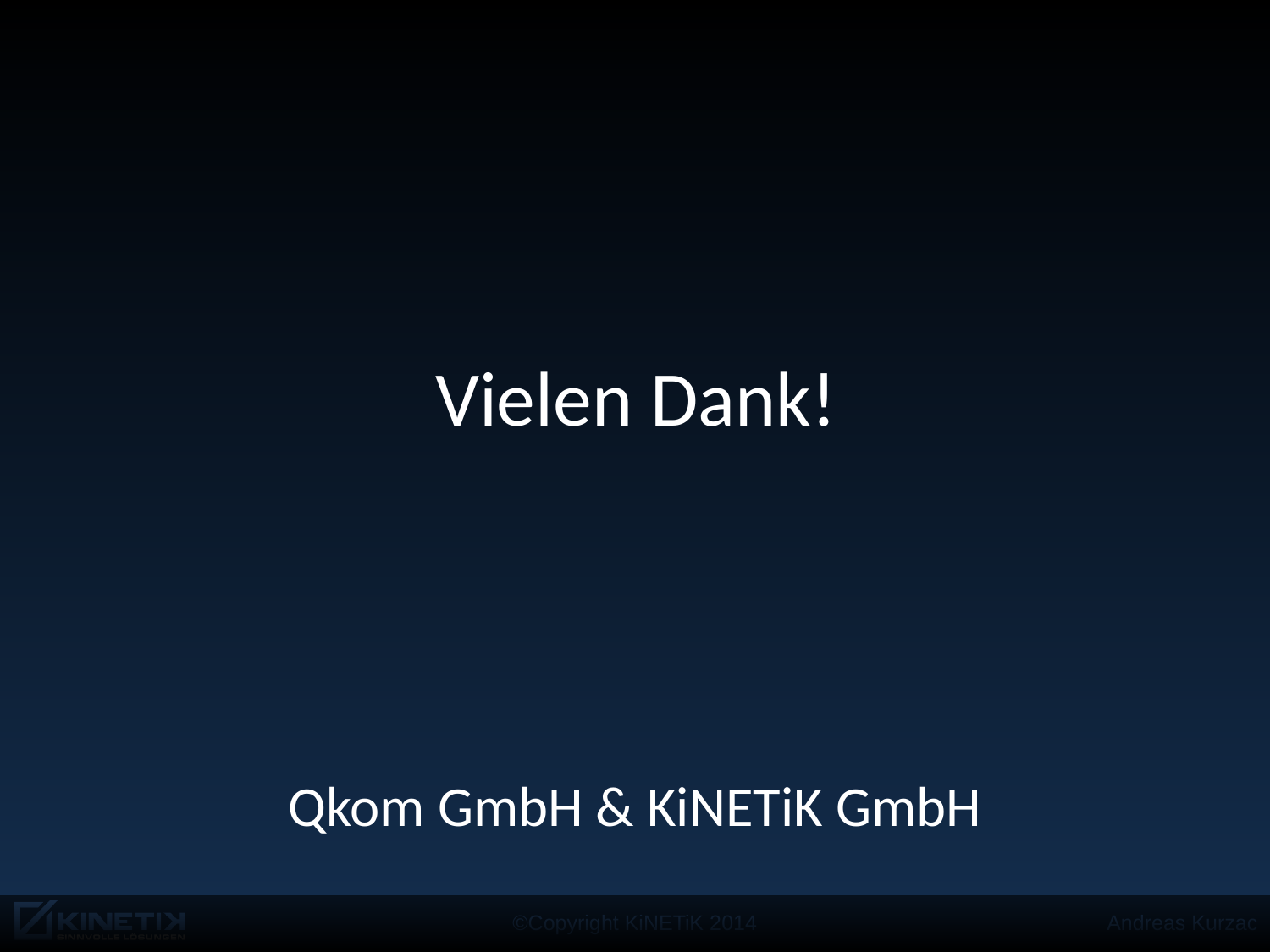

# Vielen Dank!

Qkom GmbH & KiNETiK GmbH